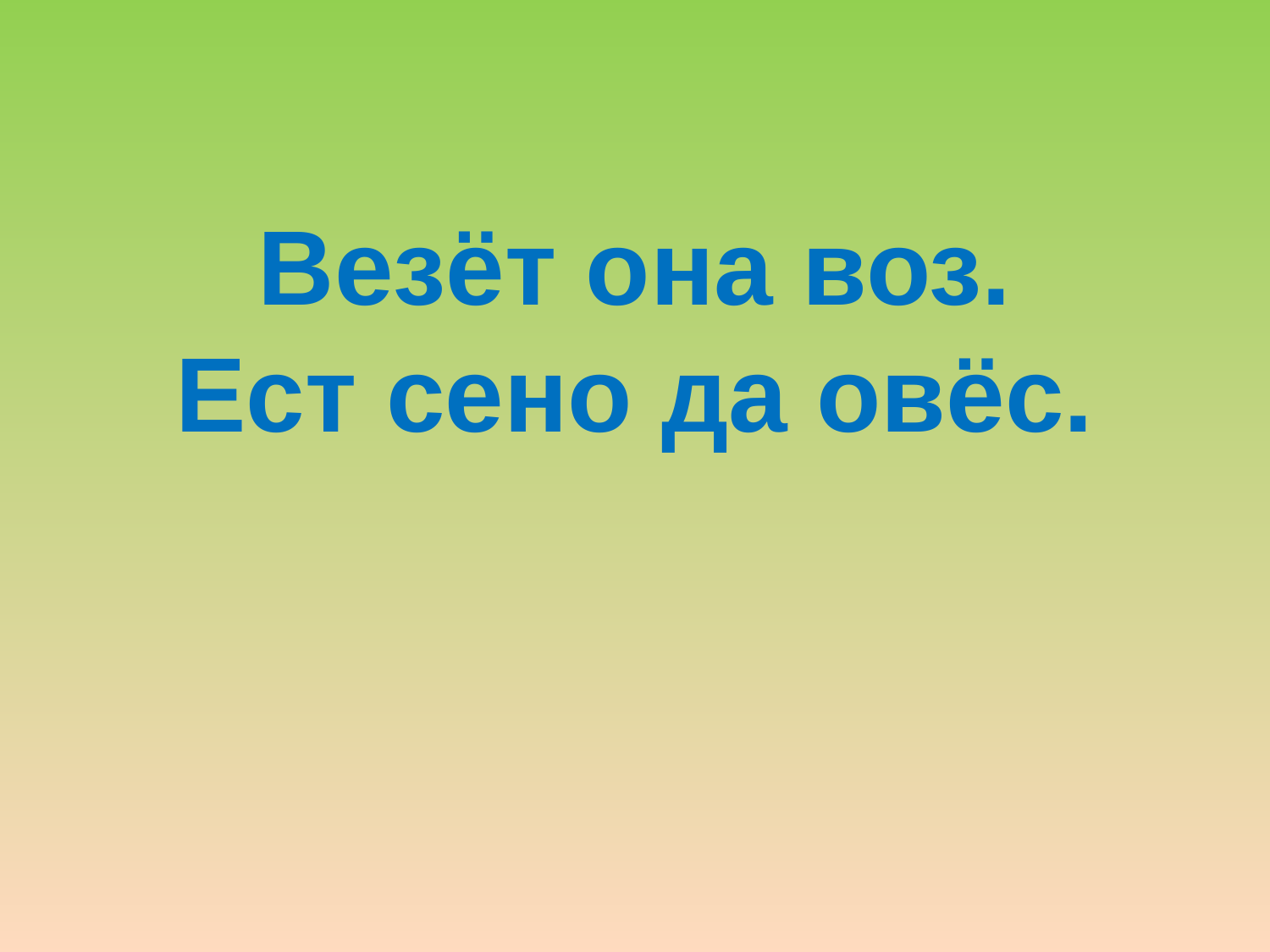

# Везёт она воз. Ест сено да овёс.